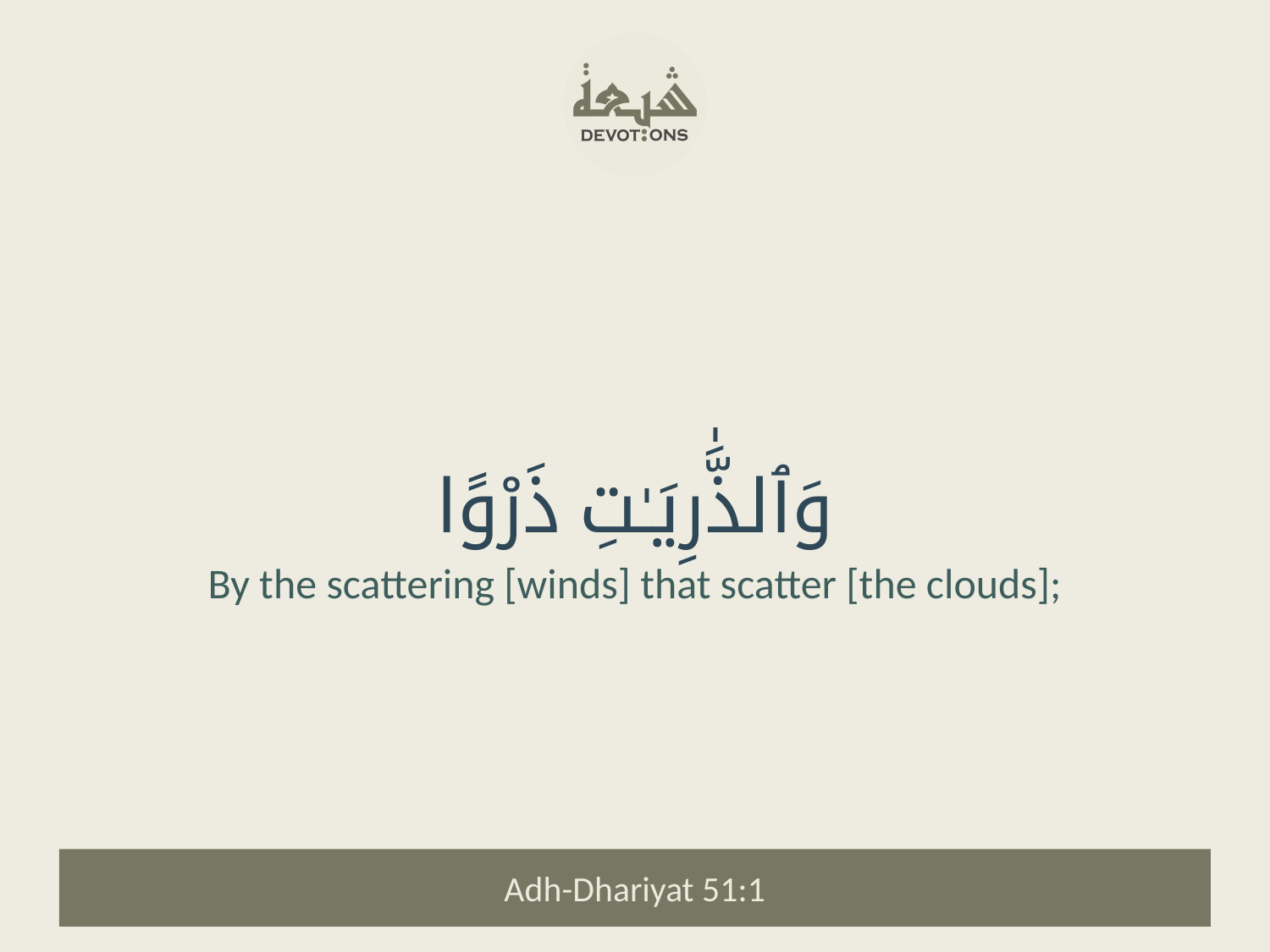

وَٱلذَّٰرِيَـٰتِ ذَرْوًا
By the scattering [winds] that scatter [the clouds];
Adh-Dhariyat 51:1